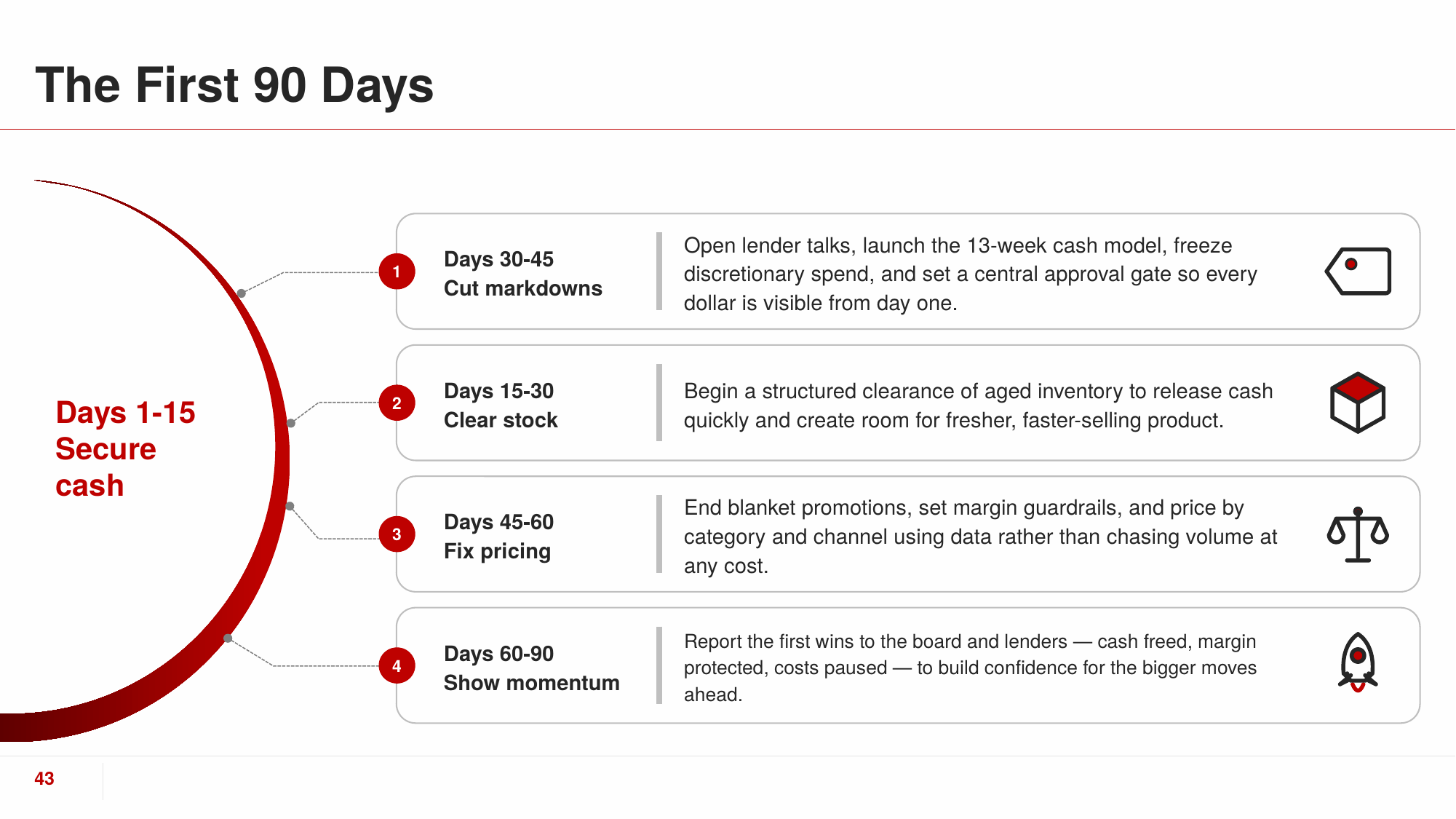

# The First 90 Days

Open lender talks, launch the 13-week cash model, freeze discretionary spend, and set a central approval gate so every dollar is visible from day one.

Days 30-45
Cut markdowns
1

Begin a structured clearance of aged inventory to release cash quickly and create room for fresher, faster-selling product.

Days 15-30
Clear stock
Days 1-15
Secure cash
2

End blanket promotions, set margin guardrails, and price by category and channel using data rather than chasing volume at any cost.

Days 45-60
Fix pricing

3

Report the first wins to the board and lenders — cash freed, margin protected, costs paused — to build confidence for the bigger moves ahead.

Days 60-90
Show momentum

4
43